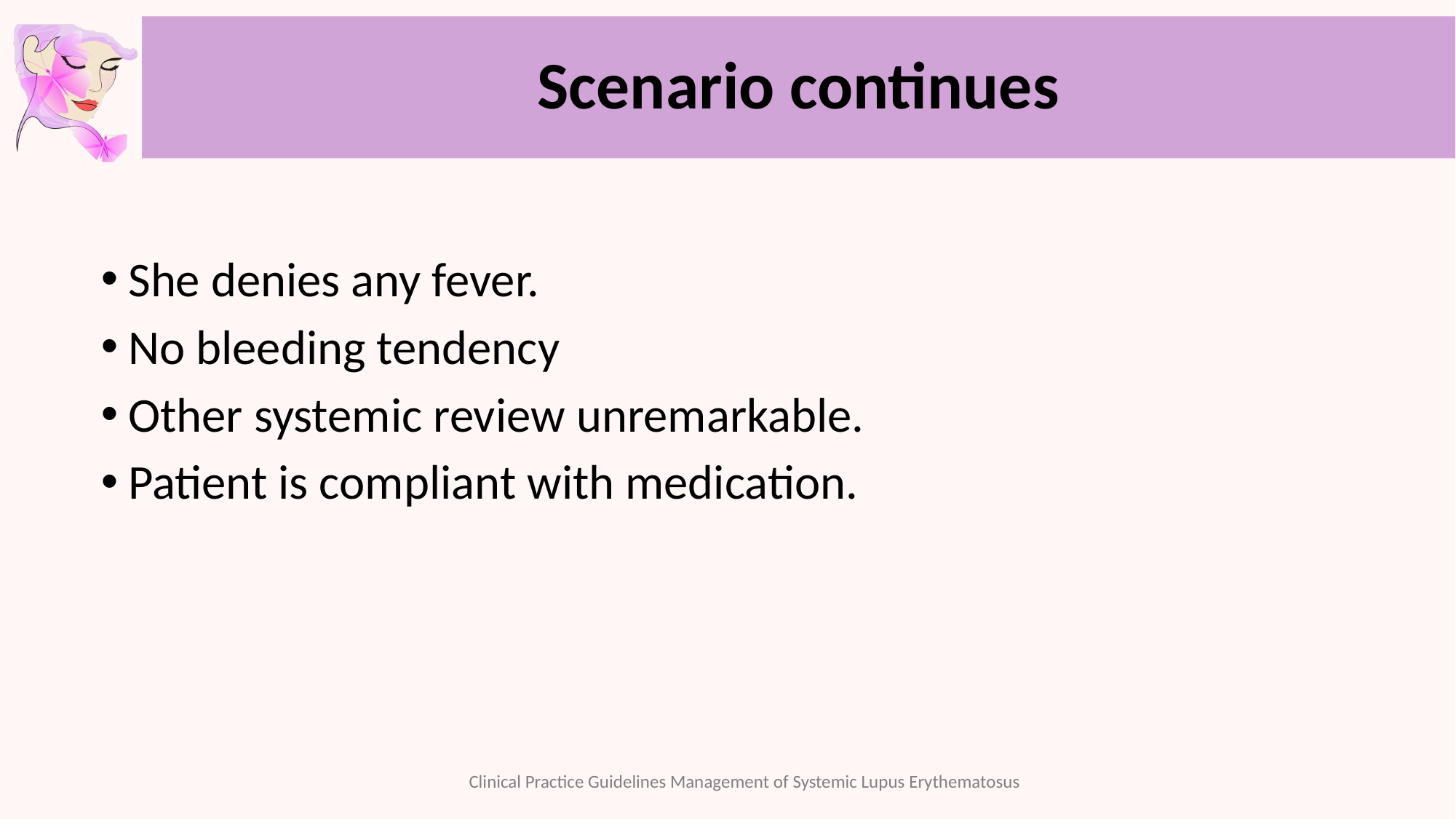

# Scenario continues
She denies any fever.
No bleeding tendency
Other systemic review unremarkable.
Patient is compliant with medication.